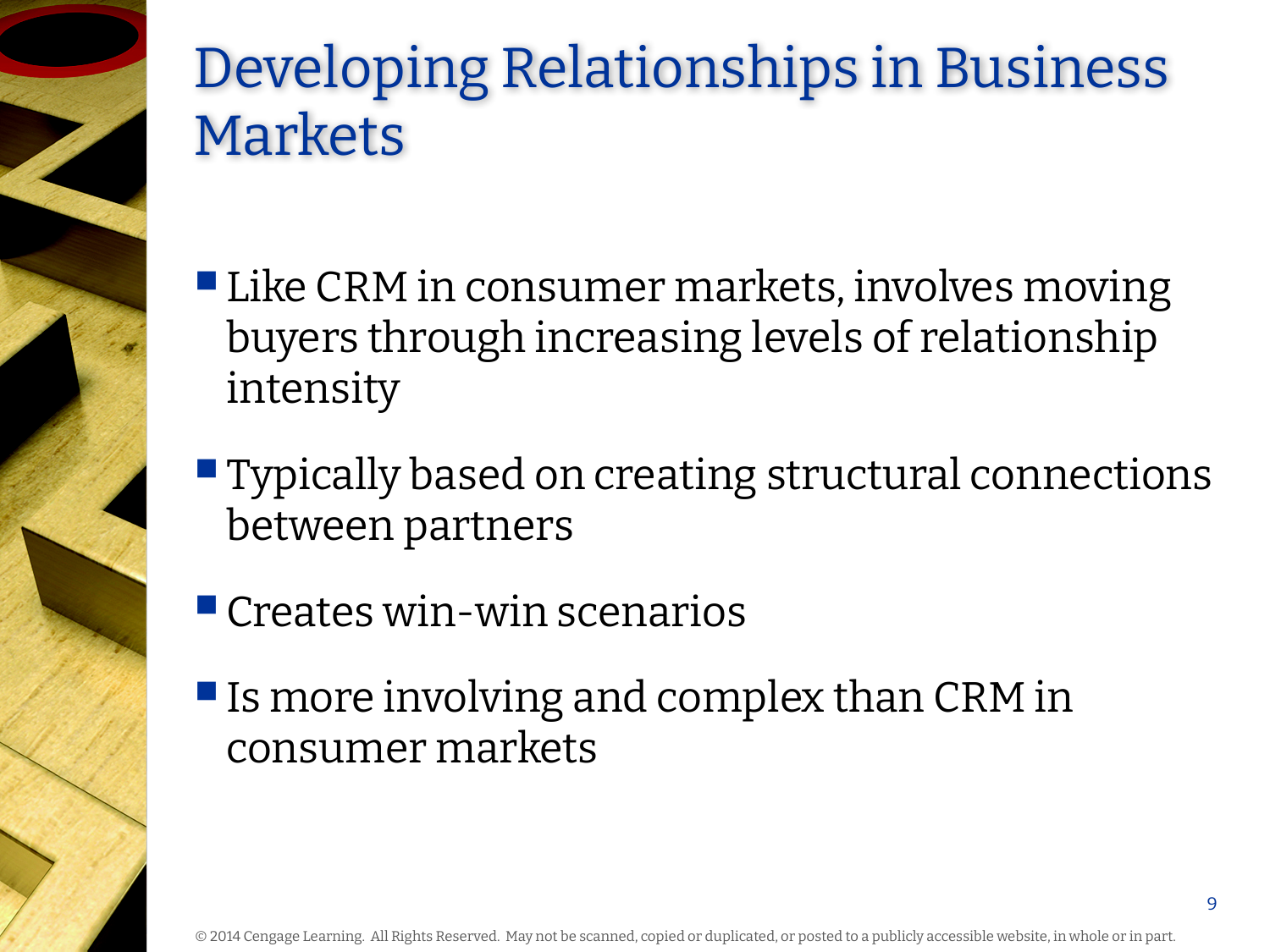

# Developing Relationships in Business Markets

Like CRM in consumer markets, involves moving buyers through increasing levels of relationship intensity
Typically based on creating structural connections between partners
Creates win-win scenarios
Is more involving and complex than CRM in consumer markets
9